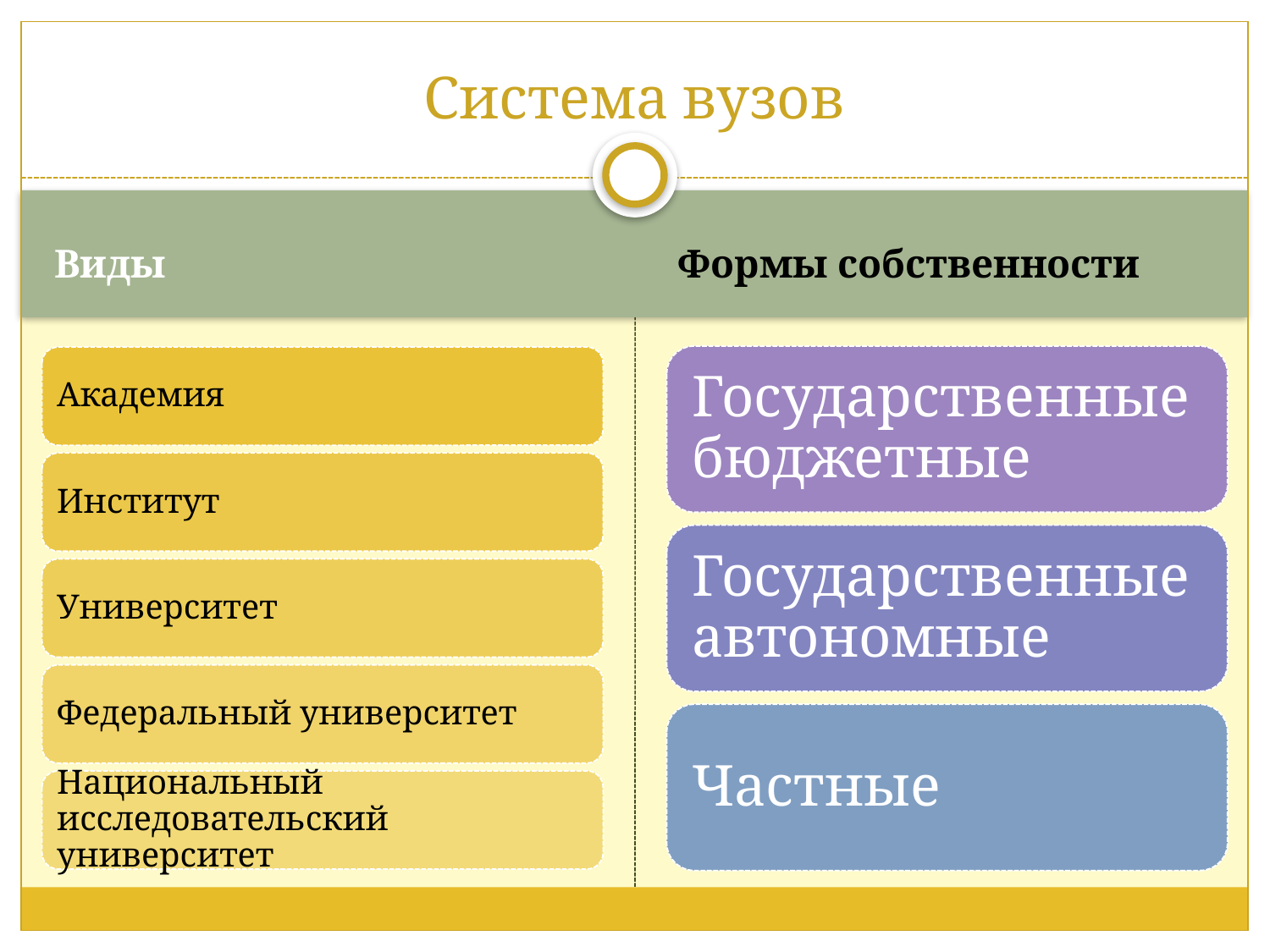

# Система вузов
Виды
Формы собственности
Академия
Институт
Университет
Федеральный университет
Национальный исследовательский университет
Государственные бюджетные
Государственные автономные
Частные